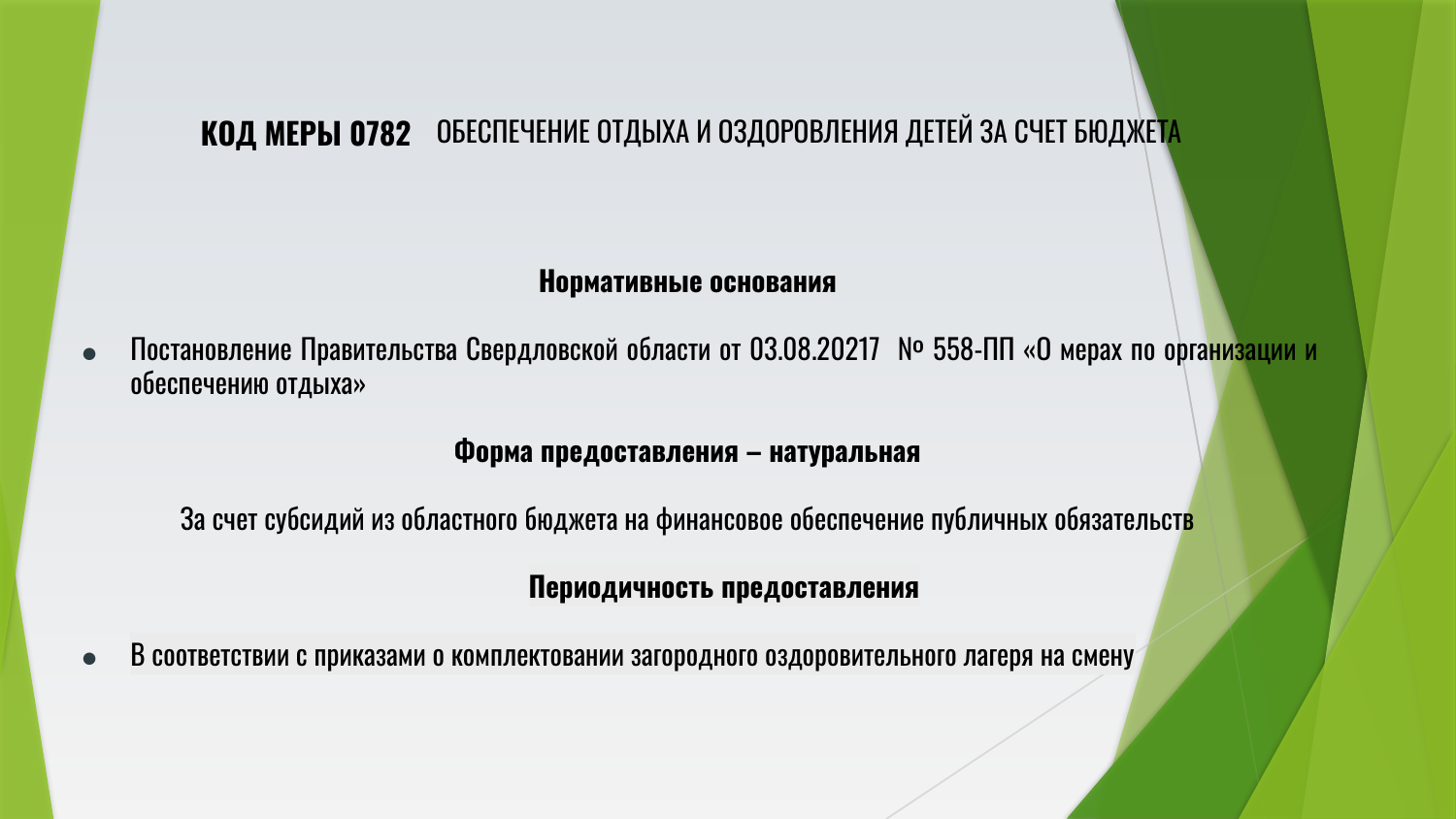

КОД МЕРЫ 0782
# Обеспечение отдыха и оздоровления детей за счет бюджета
Нормативные основания

Постановление Правительства Свердловской области от 03.08.20217  № 558-ПП «О мерах по организации и обеспечению отдыха»

Форма предоставления – натуральная

За счет субсидий из областного бюджета на финансовое обеспечение публичных обязательств

Периодичность предоставления

В соответствии с приказами о комплектовании загородного оздоровительного лагеря на смену